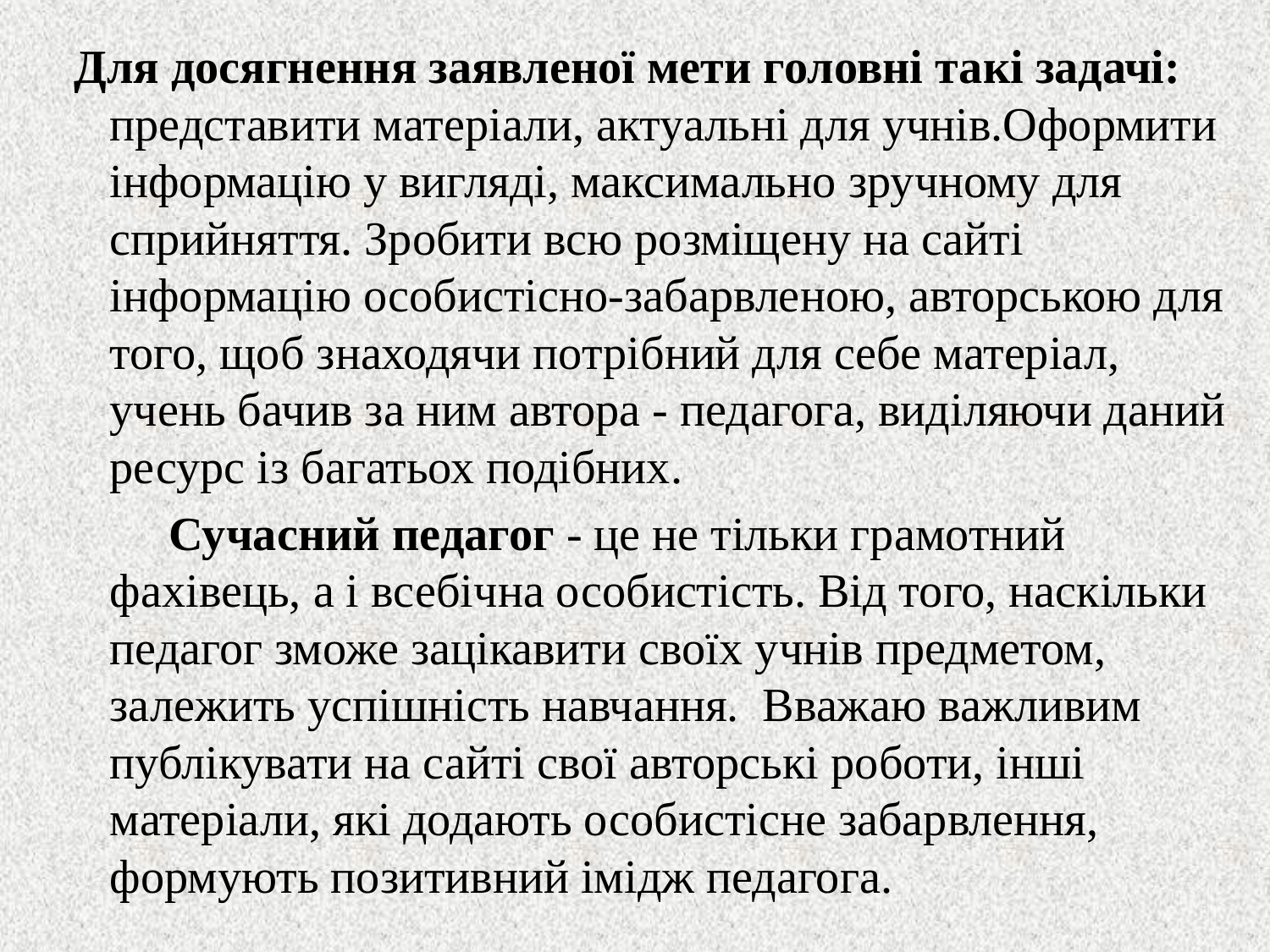

Для досягнення заявленої мети головні такі задачі: представити матеріали, актуальні для учнів.Оформити інформацію у вигляді, максимально зручному для сприйняття. Зробити всю розміщену на сайті інформацію особистісно-забарвленою, авторською для того, щоб знаходячи потрібний для себе матеріал, учень бачив за ним автора - педагога, виділяючи даний ресурс із багатьох подібних.
         Сучасний педагог - це не тільки грамотний фахівець, а і всебічна особистість. Від того, наскільки педагог зможе зацікавити своїх учнів предметом, залежить успішність навчання.  Вважаю важливим публікувати на сайті свої авторські роботи, інші матеріали, які додають особистісне забарвлення, формують позитивний імідж педагога.